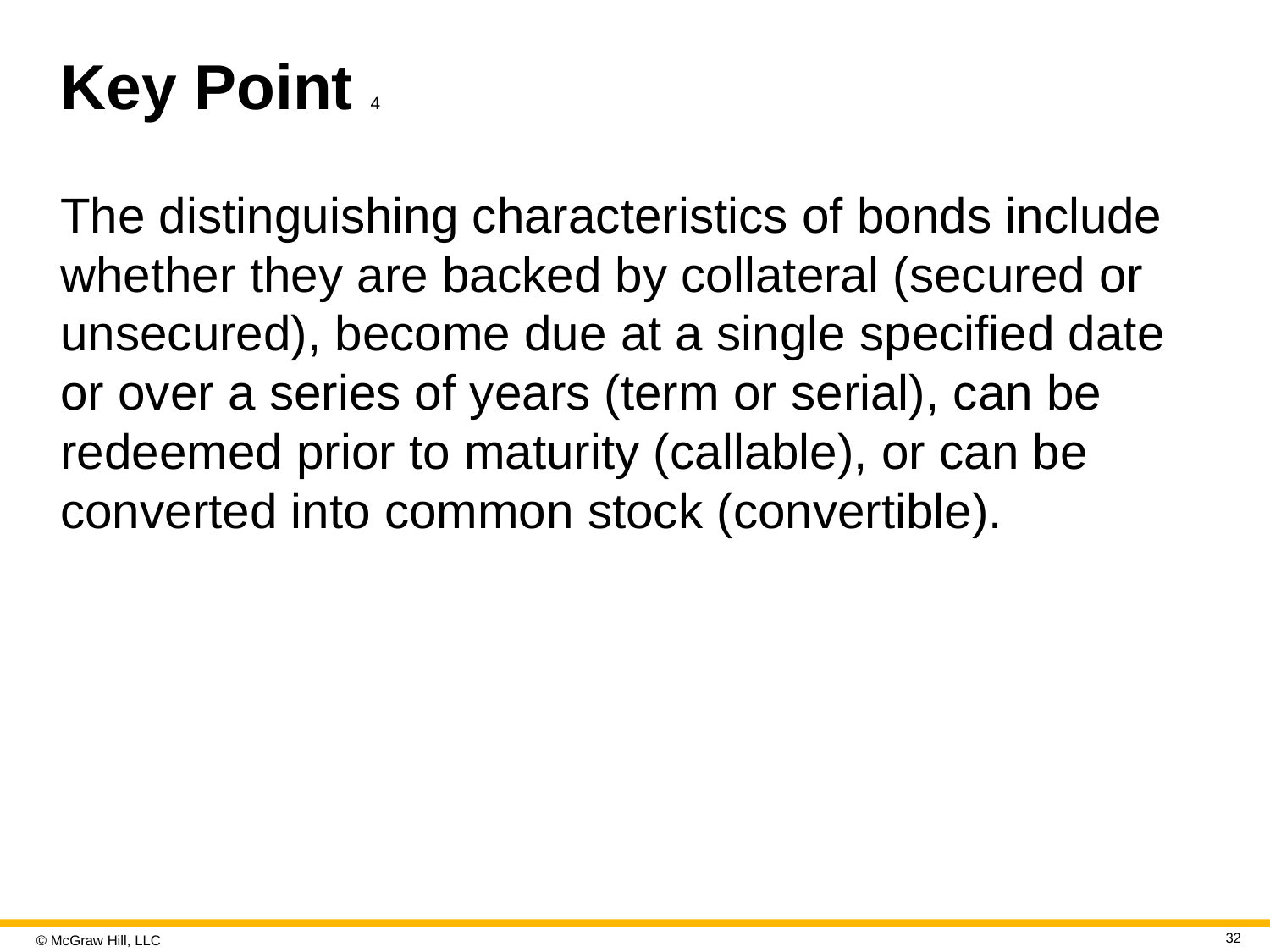

# Key Point 4
The distinguishing characteristics of bonds include whether they are backed by collateral (secured or unsecured), become due at a single specified date or over a series of years (term or serial), can be redeemed prior to maturity (callable), or can be converted into common stock (convertible).
32